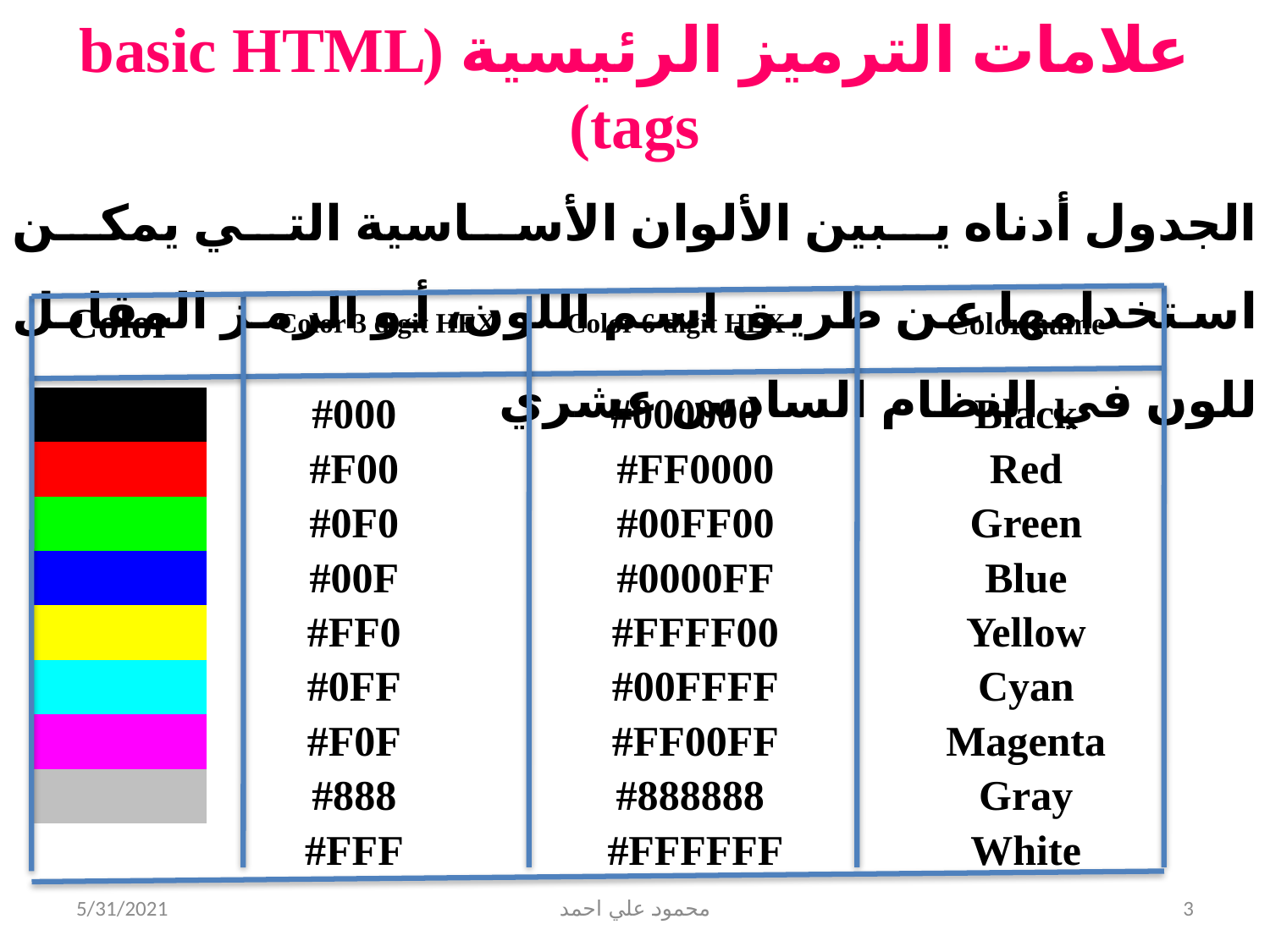

علامات الترميز الرئيسية (basic HTML tags)
الجدول أدناه يبين الألوان الأساسية التي يمكن استخدامها عن طريق اسم اللون، أو الرمز المقابل للون في النظام السادس عشري
| Color | Color 3 digit HEX | Color 6 digit HEX | Color name |
| --- | --- | --- | --- |
|  | #000 | #000000 | Black |
|  | #F00 | #FF0000 | Red |
|  | #0F0 | #00FF00 | Green |
|  | #00F | #0000FF | Blue |
|  | #FF0 | #FFFF00 | Yellow |
|  | #0FF | #00FFFF | Cyan |
|  | #F0F | #FF00FF | Magenta |
|  | #888 | #888888 | Gray |
|  | #FFF | #FFFFFF | White |
5/31/2021
محمود علي احمد
3